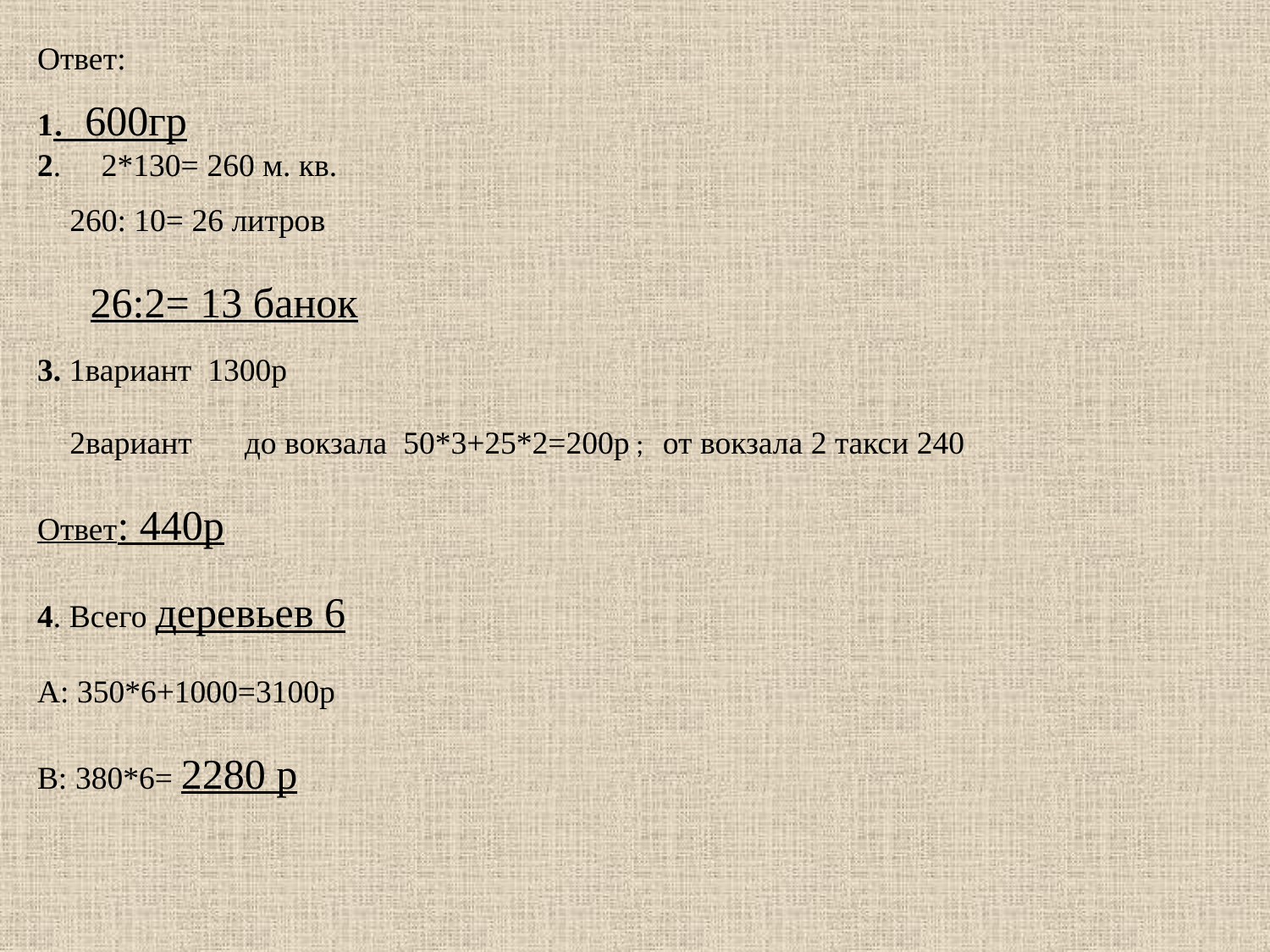

Ответ:
1.  600гр
2.     2*130= 260 м. кв.
    260: 10= 26 литров
     26:2= 13 банок
3. 1вариант  1300р
    2вариант        до вокзала  50*3+25*2=200р ;   от вокзала 2 такси 240
Ответ: 440р
4. Всего деревьев 6
А: 350*6+1000=3100р
В: 380*6= 2280 р